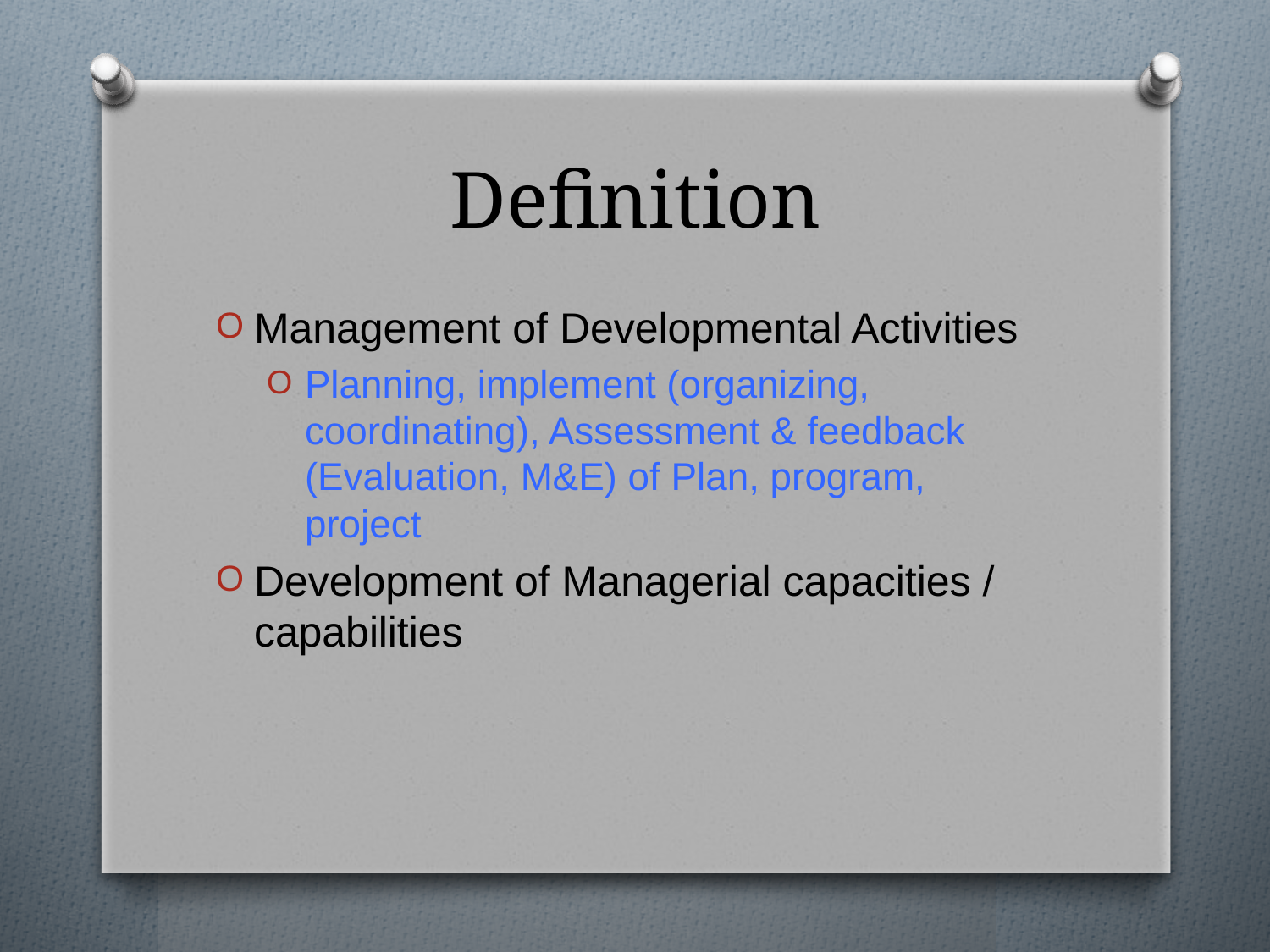

# Definition
Management of Developmental Activities
Planning, implement (organizing, coordinating), Assessment & feedback (Evaluation, M&E) of Plan, program, project
Development of Managerial capacities / capabilities